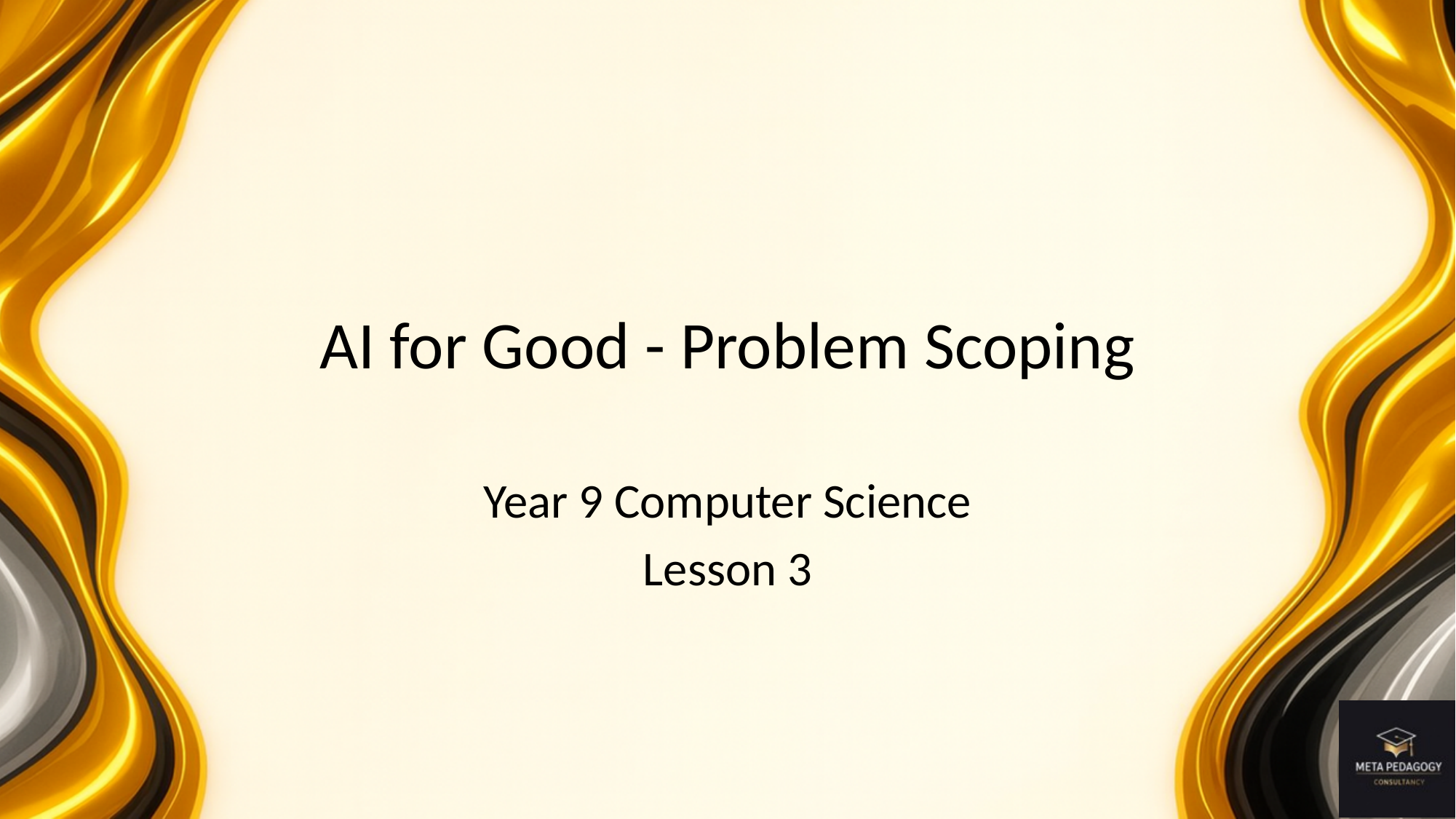

# AI for Good - Problem Scoping
Year 9 Computer Science
Lesson 3